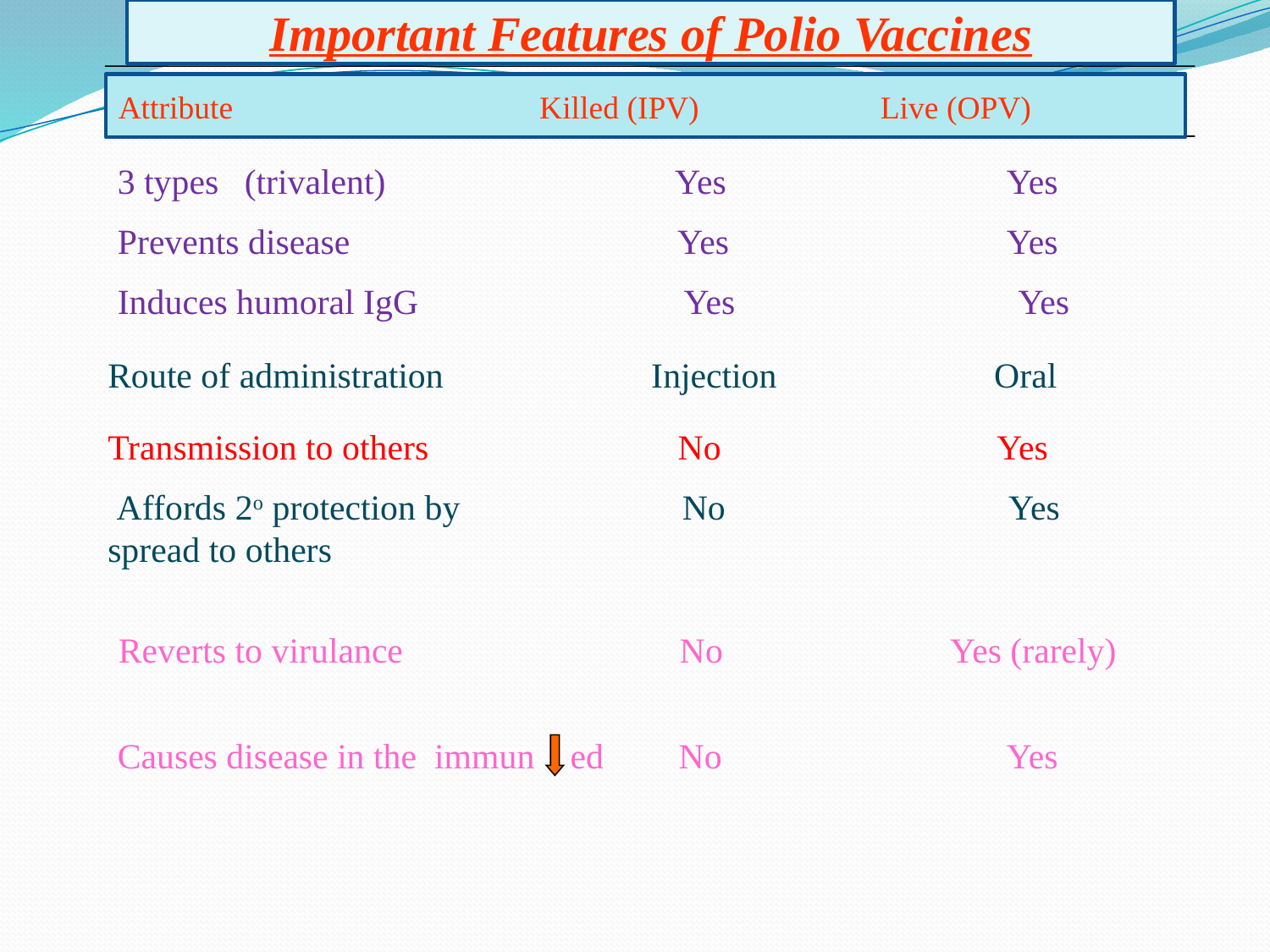

Important Features of Polio Vaccines

Attribute			     Killed (IPV)		Live (OPV)

3 types	(trivalent)	                    Yes			Yes
Prevents disease			      Yes			Yes
Induces humoral IgG                              Yes                                Yes

Route of administration 		    Injection	              Oral
Transmission to others 		       No			Yes
 Affords 2o protection by                         No                                Yes      spread to others

Reverts to virulance 		      No		        Yes (rarely)

Causes disease in the  immun    ed	      No			Yes